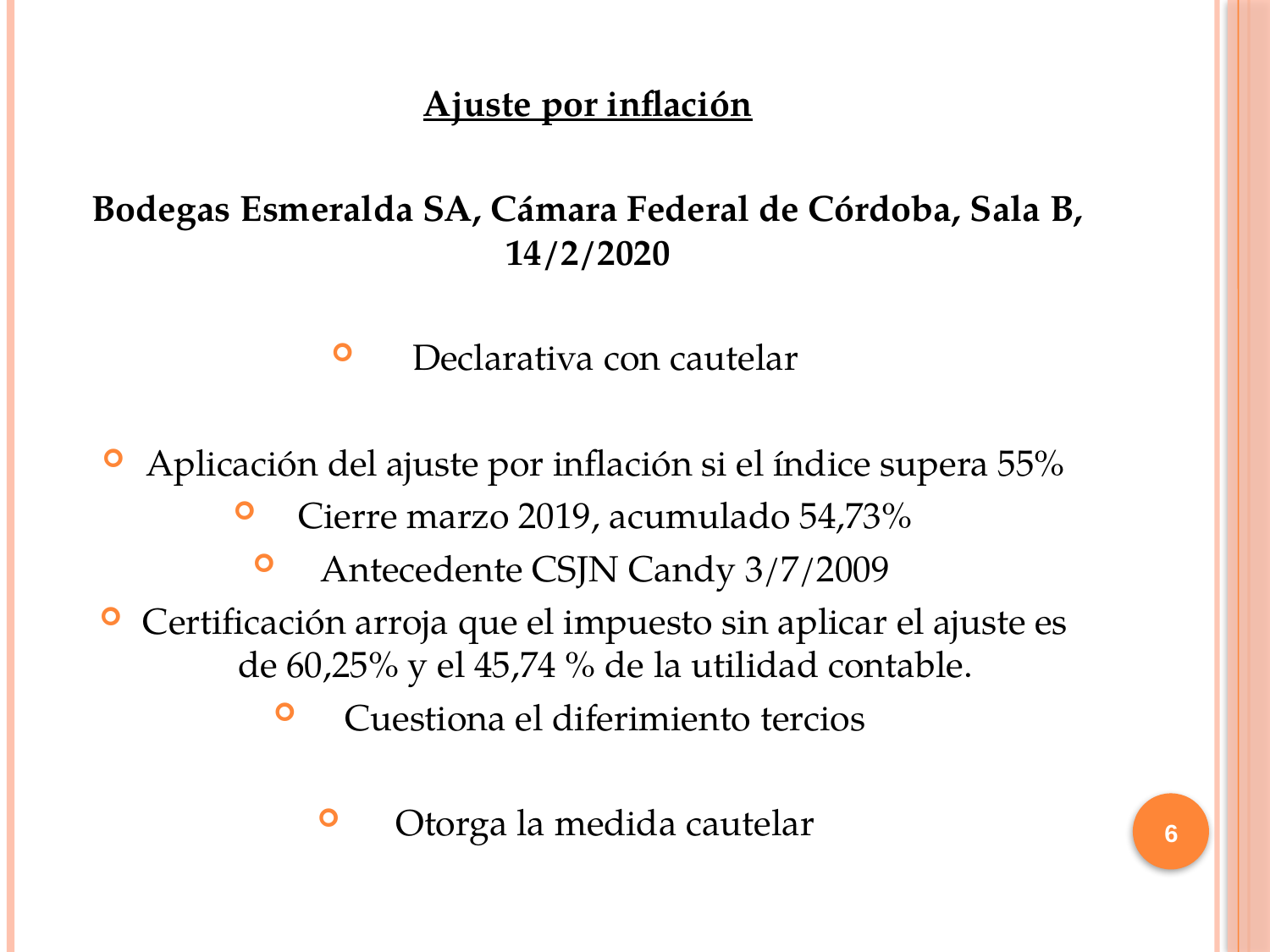

Ajuste por inflación

Bodegas Esmeralda SA, Cámara Federal de Córdoba, Sala B, 14/2/2020

Declarativa con cautelar

Aplicación del ajuste por inflación si el índice supera 55%
Cierre marzo 2019, acumulado 54,73%
Antecedente CSJN Candy 3/7/2009
Certificación arroja que el impuesto sin aplicar el ajuste es de 60,25% y el 45,74 % de la utilidad contable.
Cuestiona el diferimiento tercios

Otorga la medida cautelar

6